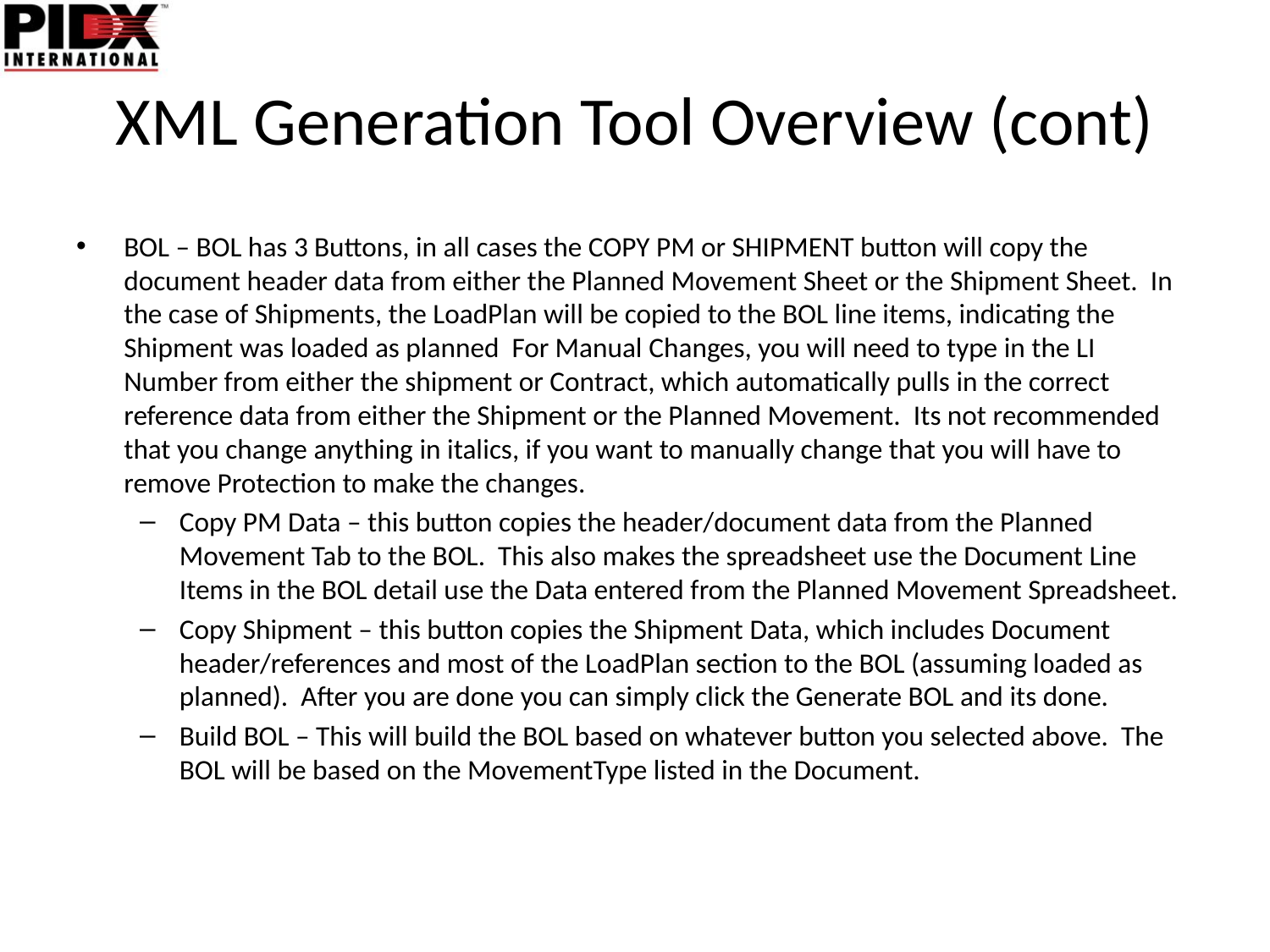

# XML Generation Tool Overview (cont)
BOL – BOL has 3 Buttons, in all cases the COPY PM or SHIPMENT button will copy the document header data from either the Planned Movement Sheet or the Shipment Sheet.  In the case of Shipments, the LoadPlan will be copied to the BOL line items, indicating the Shipment was loaded as planned  For Manual Changes, you will need to type in the LI Number from either the shipment or Contract, which automatically pulls in the correct reference data from either the Shipment or the Planned Movement.  Its not recommended that you change anything in italics, if you want to manually change that you will have to remove Protection to make the changes.
Copy PM Data – this button copies the header/document data from the Planned Movement Tab to the BOL.  This also makes the spreadsheet use the Document Line Items in the BOL detail use the Data entered from the Planned Movement Spreadsheet.
Copy Shipment – this button copies the Shipment Data, which includes Document header/references and most of the LoadPlan section to the BOL (assuming loaded as planned).  After you are done you can simply click the Generate BOL and its done.
Build BOL – This will build the BOL based on whatever button you selected above.  The BOL will be based on the MovementType listed in the Document.